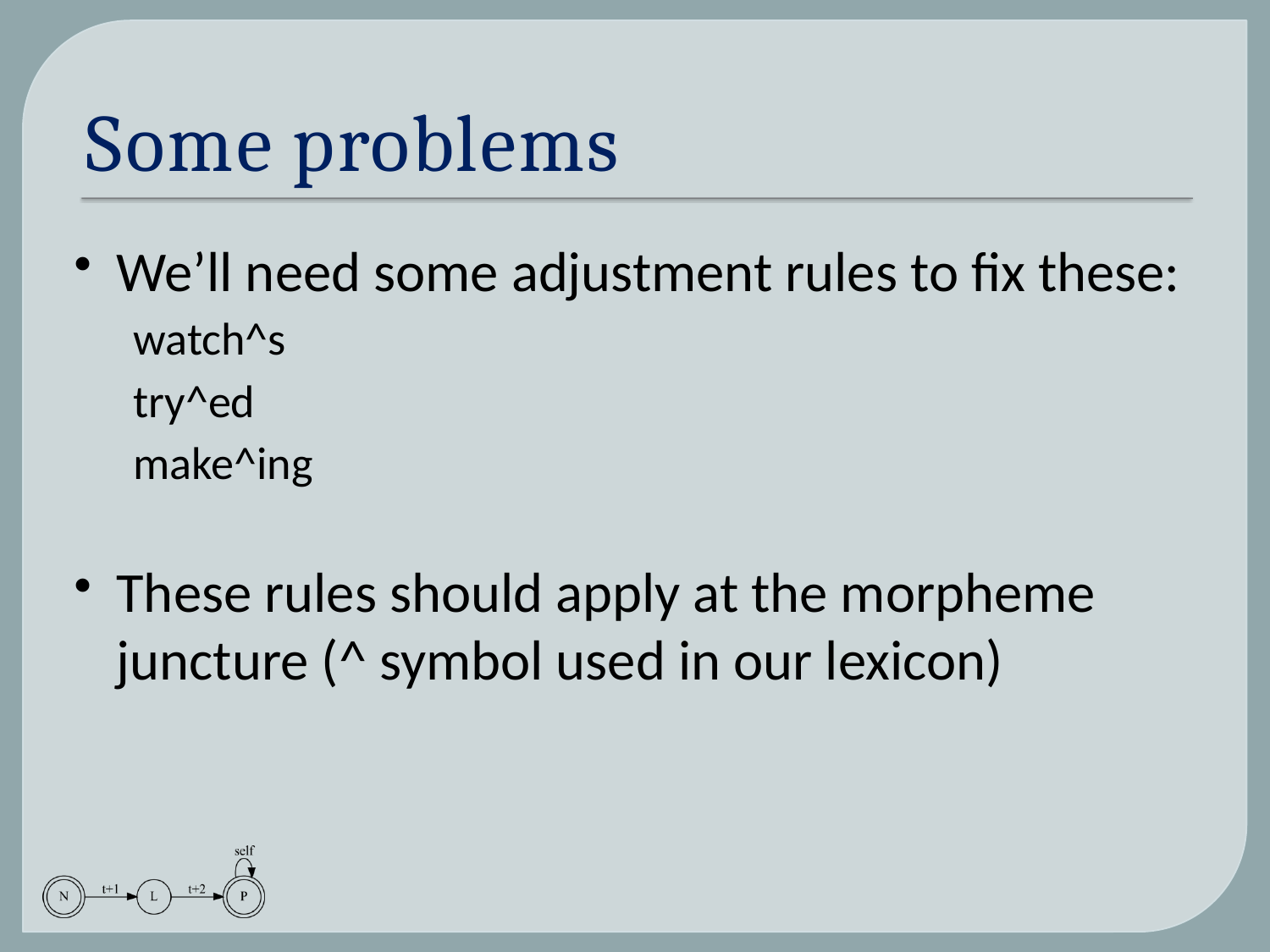

# Some problems
We’ll need some adjustment rules to fix these:
watch^s
try^ed
make^ing

These rules should apply at the morpheme juncture (^ symbol used in our lexicon)